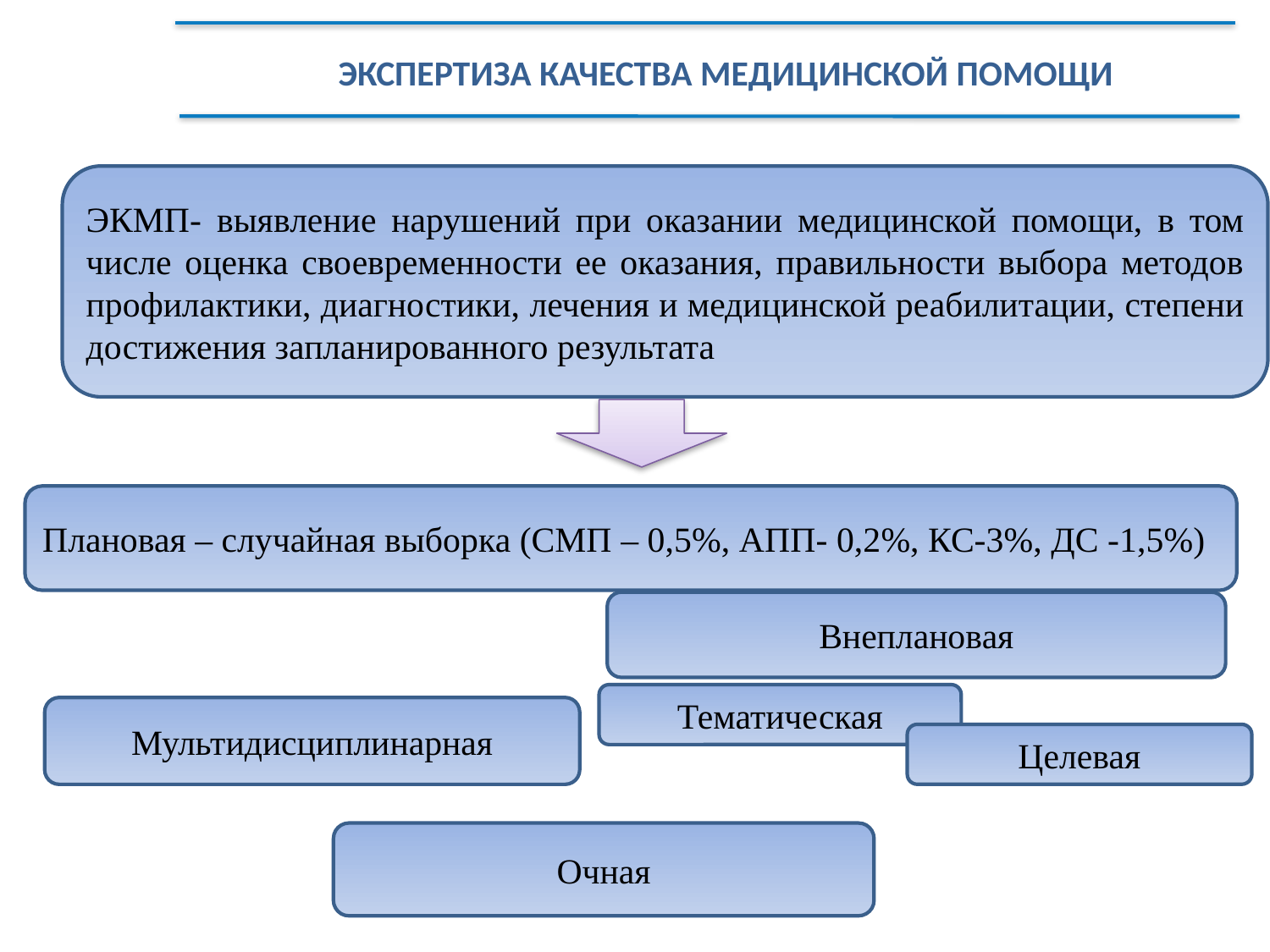

Экспертиза качества Медицинской помощи
ЭКМП- выявление нарушений при оказании медицинской помощи, в том числе оценка своевременности ее оказания, правильности выбора методов профилактики, диагностики, лечения и медицинской реабилитации, степени достижения запланированного результата

Плановая – случайная выборка (СМП – 0,5%, АПП- 0,2%, КС-3%, ДС -1,5%)
Внеплановая
Мультидисциплинарная
Очная
Тематическая
Целевая